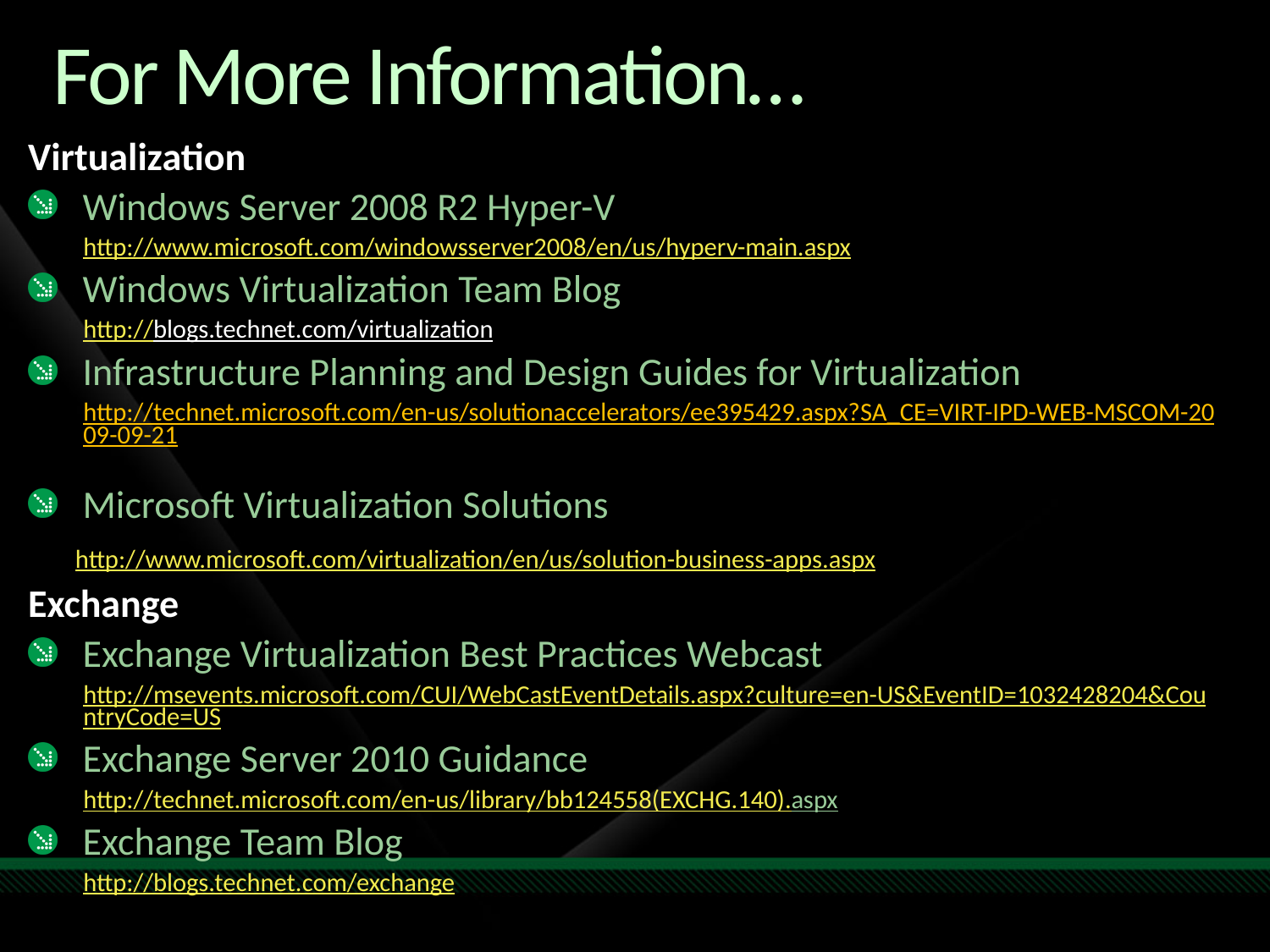

# For More Information…
Virtualization
Windows Server 2008 R2 Hyper-V
http://www.microsoft.com/windowsserver2008/en/us/hyperv-main.aspx
Windows Virtualization Team Blog
http://blogs.technet.com/virtualization
Infrastructure Planning and Design Guides for Virtualization
http://technet.microsoft.com/en-us/solutionaccelerators/ee395429.aspx?SA_CE=VIRT-IPD-WEB-MSCOM-2009-09-21
Microsoft Virtualization Solutions
	http://www.microsoft.com/virtualization/en/us/solution-business-apps.aspx
Exchange
Exchange Virtualization Best Practices Webcast
http://msevents.microsoft.com/CUI/WebCastEventDetails.aspx?culture=en-US&EventID=1032428204&CountryCode=US
Exchange Server 2010 Guidance
http://technet.microsoft.com/en-us/library/bb124558(EXCHG.140).aspx
Exchange Team Blog
http://blogs.technet.com/exchange